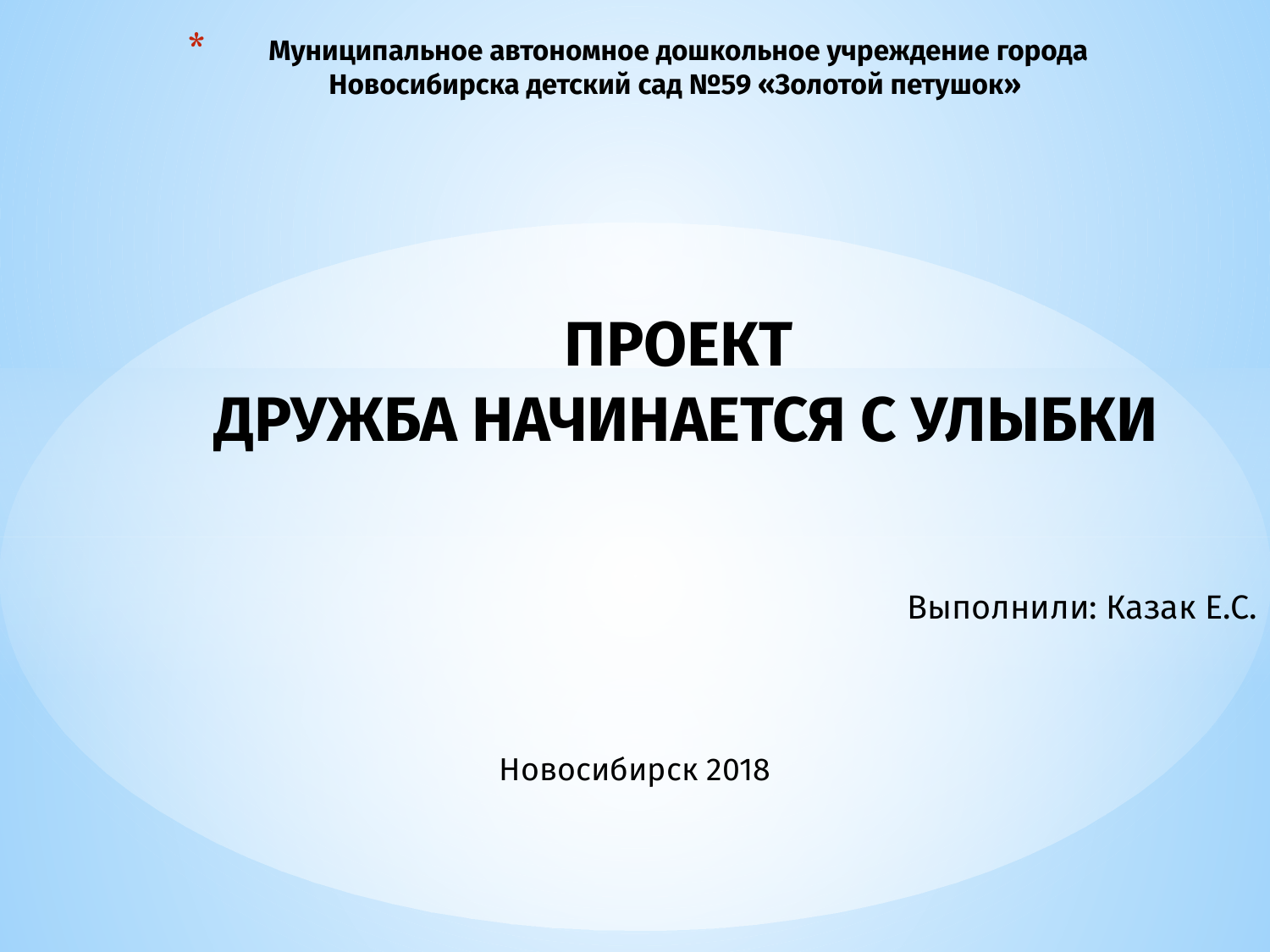

# Муниципальное автономное дошкольное учреждение города Новосибирска детский сад №59 «Золотой петушок» ПРОЕКТ ДРУЖБА НАЧИНАЕТСЯ С УЛЫБКИ
                                                                                                                                Выполнили: Казак Е.С.

Новосибирск 2018